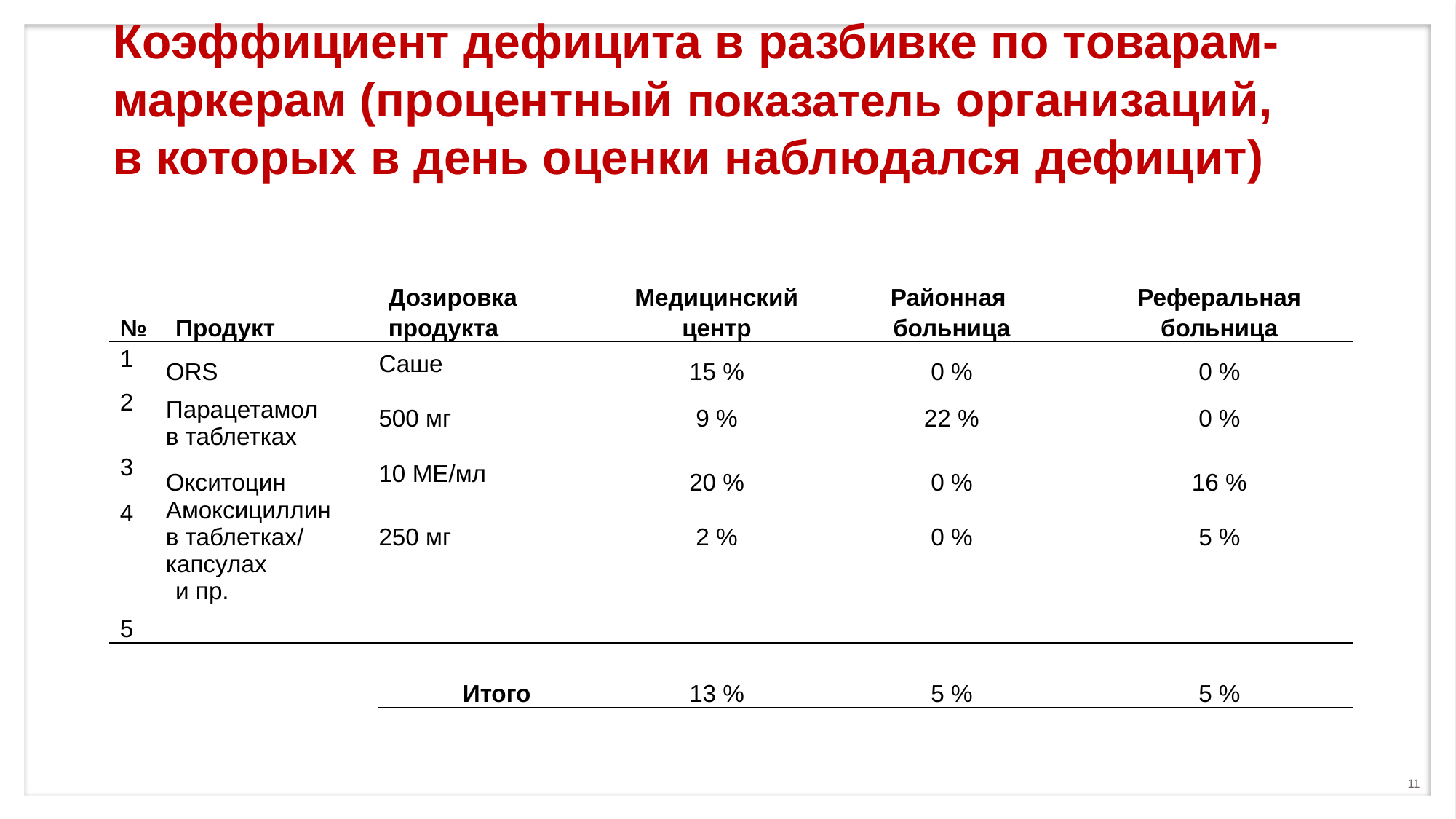

# Коэффициент дефицита в разбивке по товарам-маркерам (процентный показатель организаций, в которых в день оценки наблюдался дефицит)
|  |  |  | Медицинский центр | Районная больница | Реферальная больница |
| --- | --- | --- | --- | --- | --- |
| № | Продукт | Дозировка продукта |  |  |  |
| 1 | ORS | Саше | 15 % | 0 % | 0 % |
| 2 | Парацетамол в таблетках | 500 мг | 9 % | 22 % | 0 % |
| 3 | Окситоцин | 10 МЕ/мл | 20 % | 0 % | 16 % |
| 4 | Амоксициллин в таблетках/ капсулах | 250 мг | 2 % | 0 % | 5 % |
| 5 | и пр. |  |  |  |  |
|  |  | Итого | 13 % | 5 % | 5 % |
11